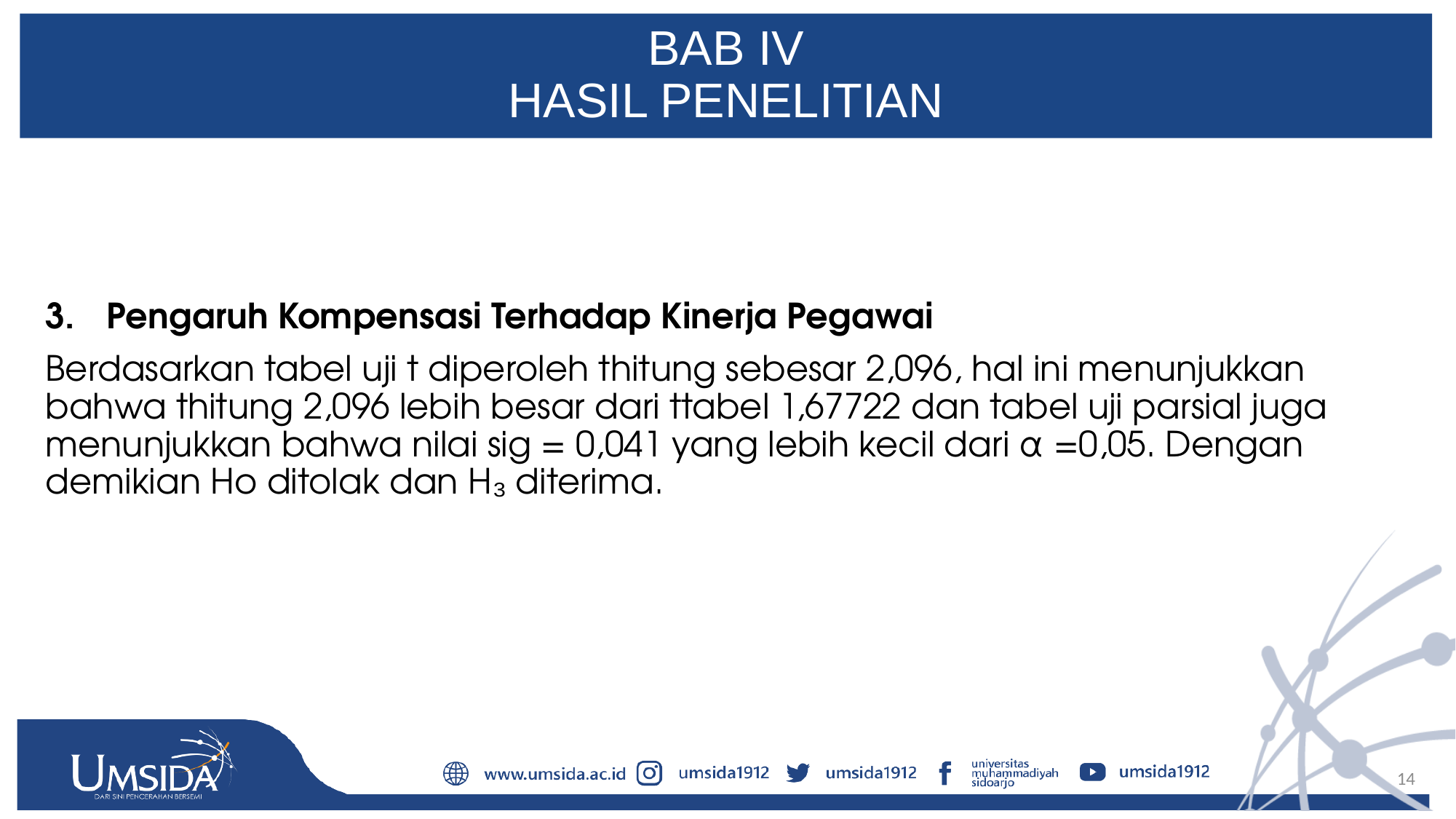

# BAB IV HASIL PENELITIAN
Pengaruh Kompensasi Terhadap Kinerja Pegawai
Berdasarkan tabel uji t diperoleh thitung sebesar 2,096, hal ini menunjukkan bahwa thitung 2,096 lebih besar dari ttabel 1,67722 dan tabel uji parsial juga menunjukkan bahwa nilai sig = 0,041 yang lebih kecil dari α =0,05. Dengan demikian Ho ditolak dan H₃ diterima.